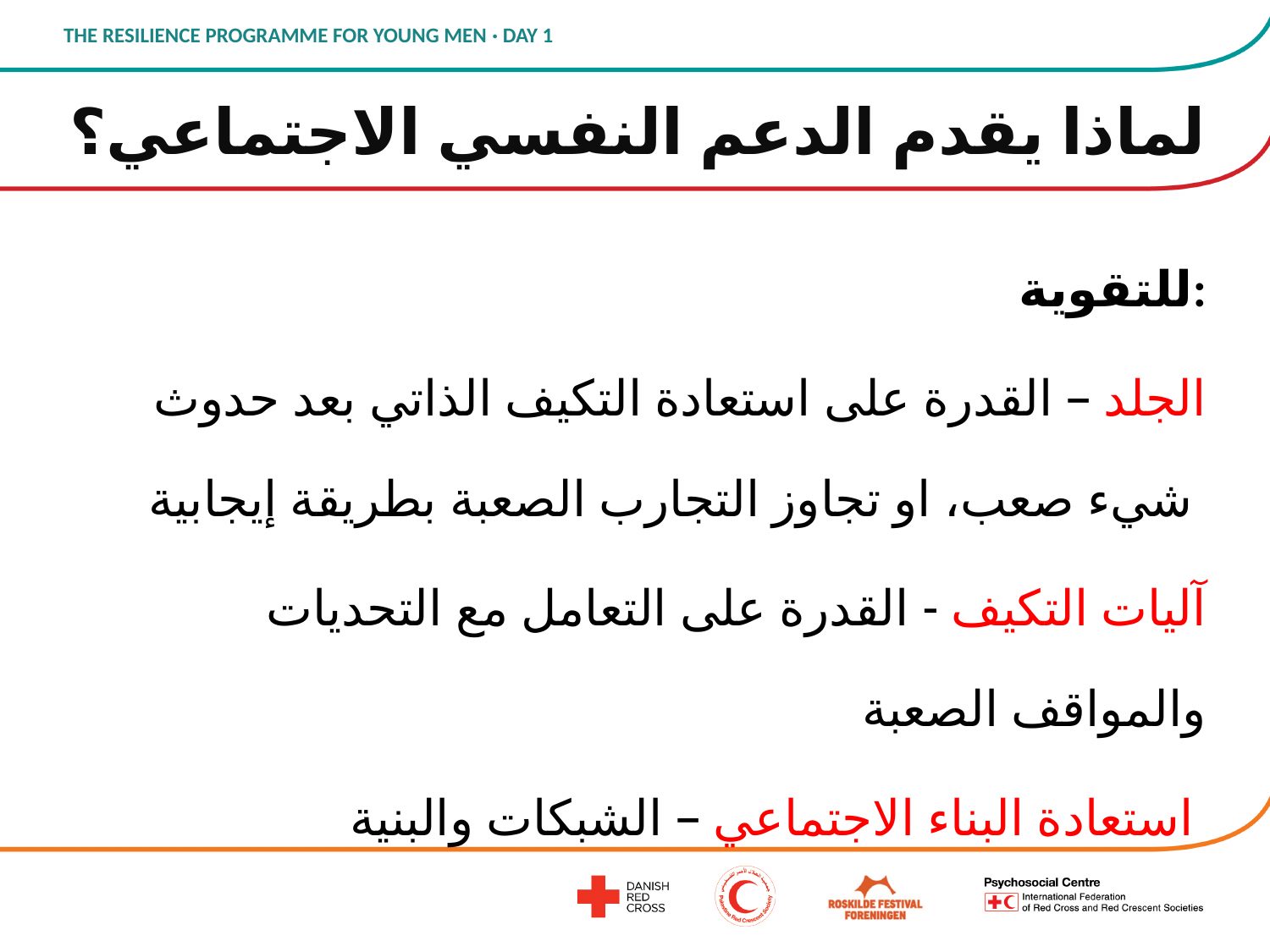

# لماذا يقدم الدعم النفسي الاجتماعي؟
للتقوية:
الجلد – القدرة على استعادة التكيف الذاتي بعد حدوث شيء صعب، او تجاوز التجارب الصعبة بطريقة إيجابية
آليات التكيف - القدرة على التعامل مع التحديات والمواقف الصعبة
استعادة البناء الاجتماعي – الشبكات والبنية